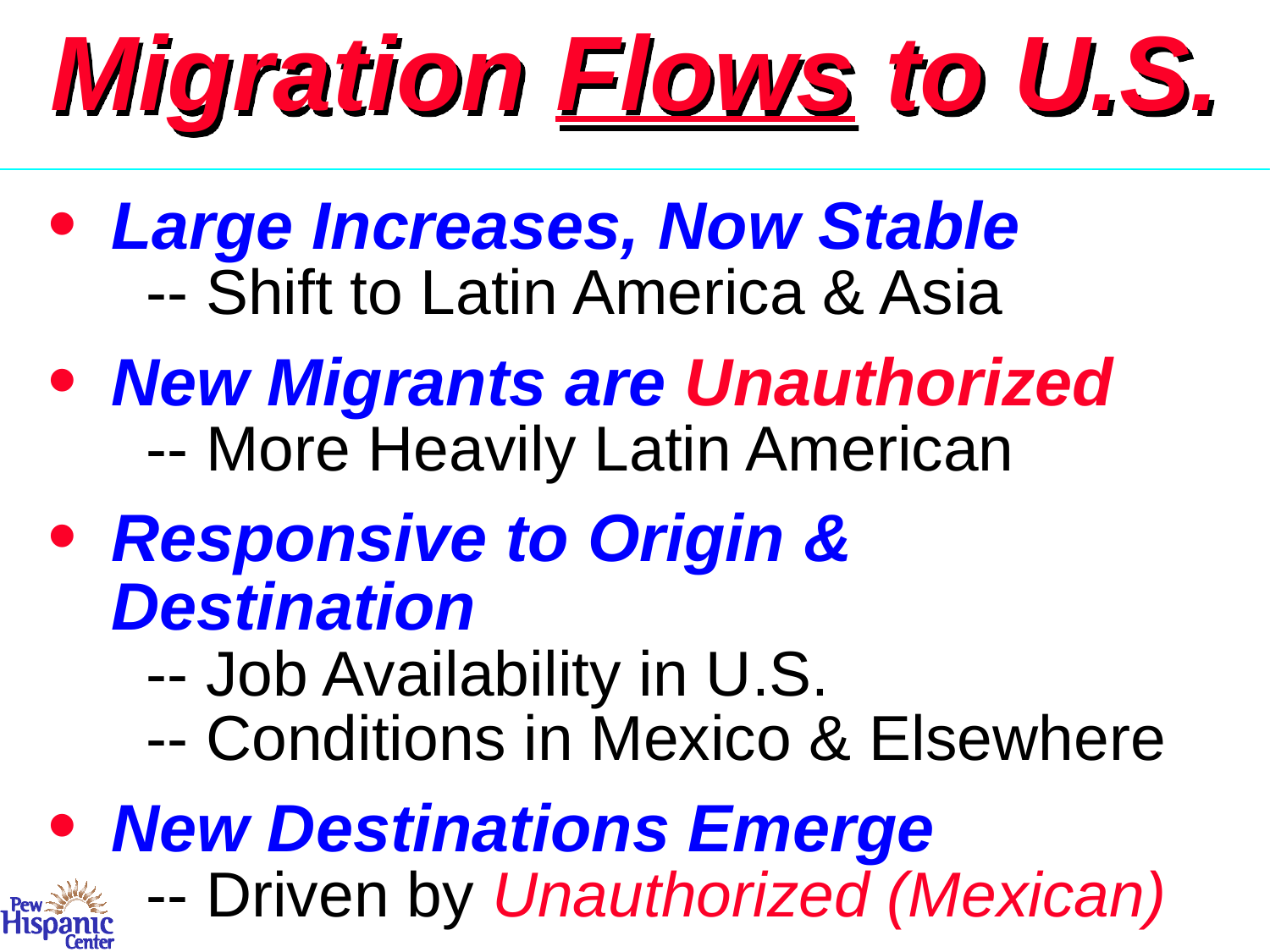

# Migration Flows to U.S.

Large Increases, Now Stable
  -- Shift to Latin America & Asia
New Migrants are Unauthorized
  -- More Heavily Latin American
Responsive to Origin &	Destination
  -- Job Availability in U.S.
  -- Conditions in Mexico & Elsewhere
New Destinations Emerge
  -- Driven by Unauthorized (Mexican)